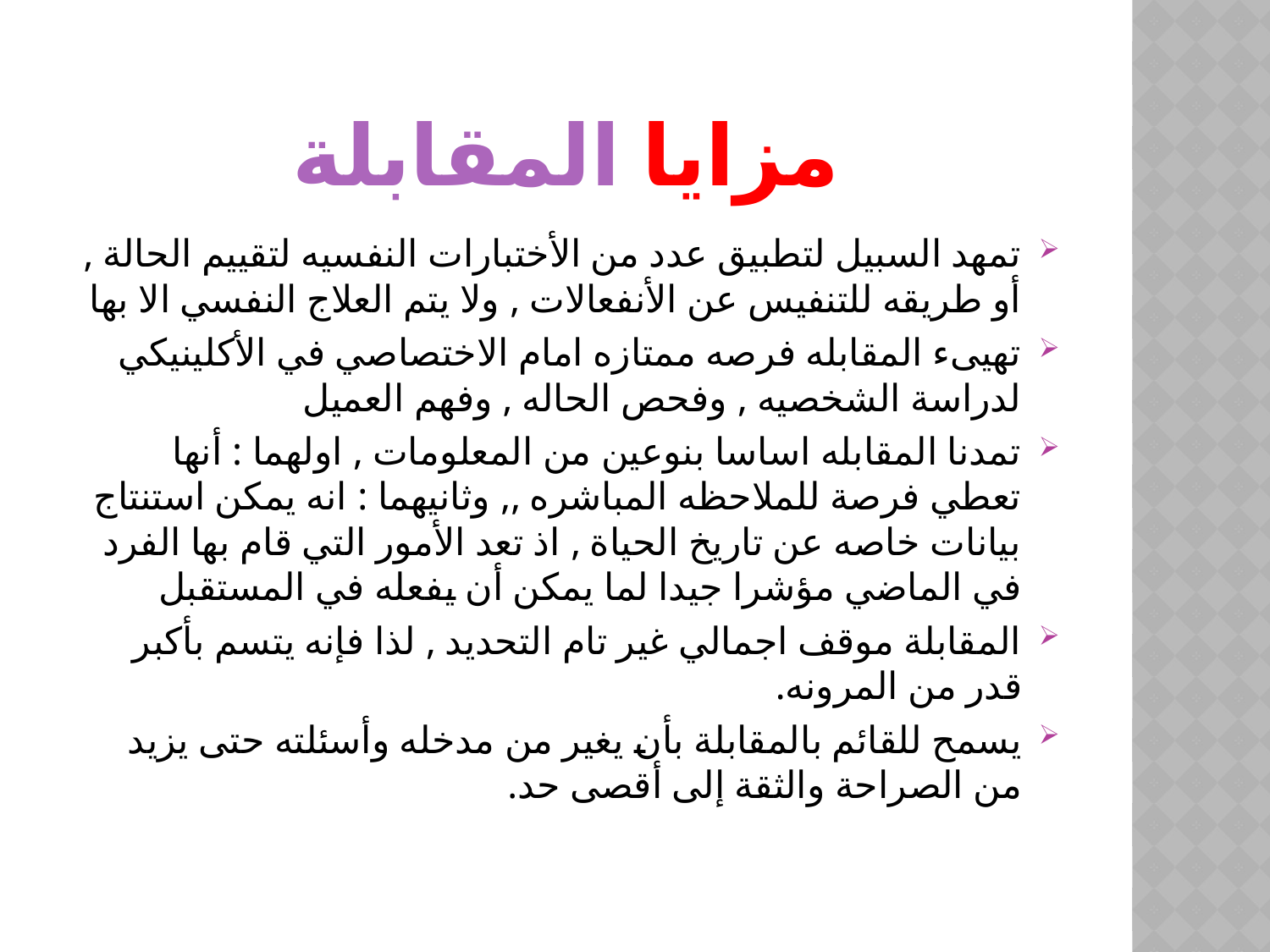

# مزايا المقابلة
تمهد السبيل لتطبيق عدد من الأختبارات النفسيه لتقييم الحالة , أو طريقه للتنفيس عن الأنفعالات , ولا يتم العلاج النفسي الا بها
تهيىء المقابله فرصه ممتازه امام الاختصاصي في الأكلينيكي لدراسة الشخصيه , وفحص الحاله , وفهم العميل
تمدنا المقابله اساسا بنوعين من المعلومات , اولهما : أنها تعطي فرصة للملاحظه المباشره ,, وثانيهما : انه يمكن استنتاج بيانات خاصه عن تاريخ الحياة , اذ تعد الأمور التي قام بها الفرد في الماضي مؤشرا جيدا لما يمكن أن يفعله في المستقبل
المقابلة موقف اجمالي غير تام التحديد , لذا فإنه يتسم بأكبر قدر من المرونه.
يسمح للقائم بالمقابلة بأن يغير من مدخله وأسئلته حتى يزيد من الصراحة والثقة إلى أقصى حد.